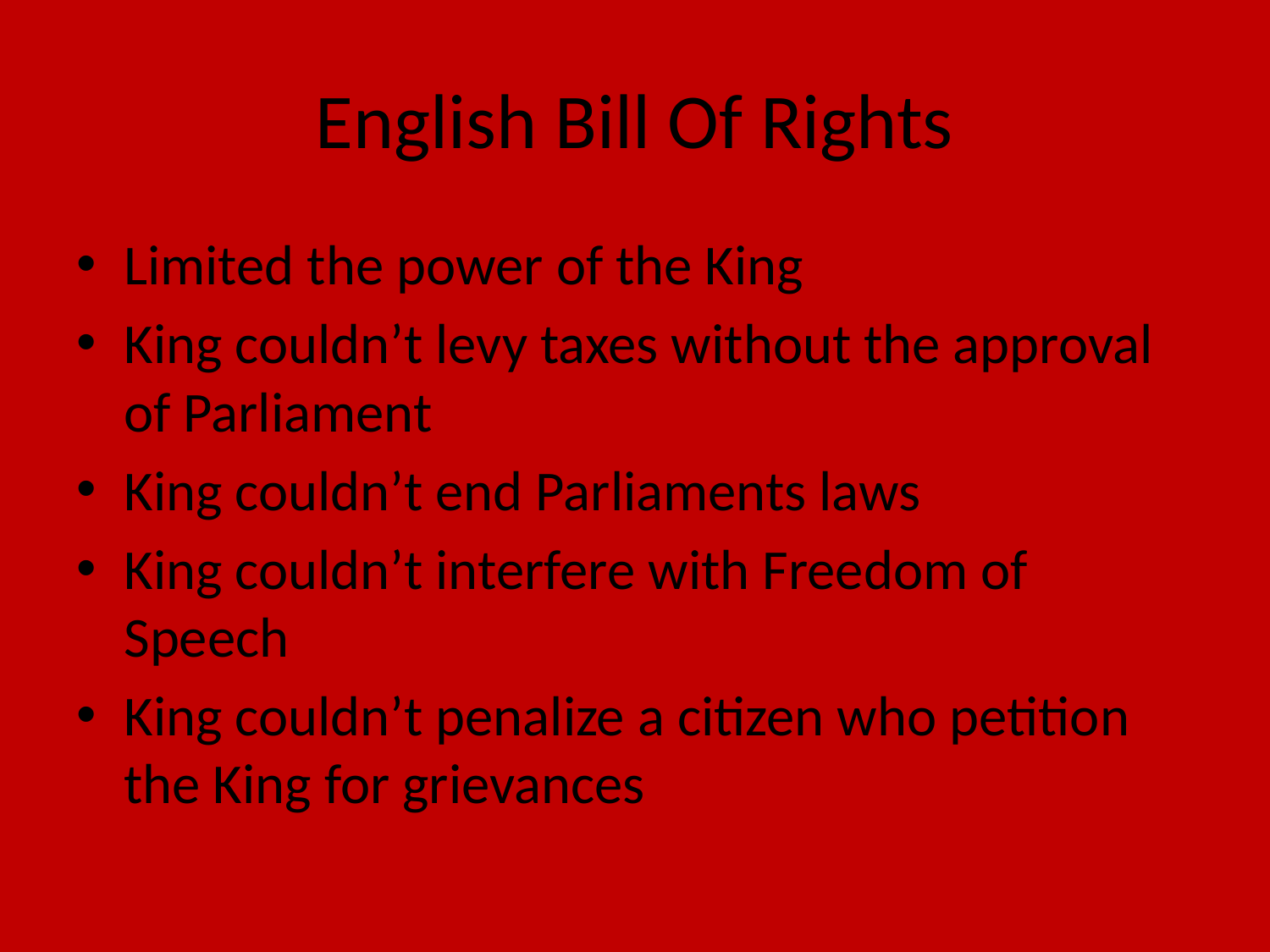

# English Bill Of Rights
Limited the power of the King
King couldn’t levy taxes without the approval of Parliament
King couldn’t end Parliaments laws
King couldn’t interfere with Freedom of Speech
King couldn’t penalize a citizen who petition the King for grievances